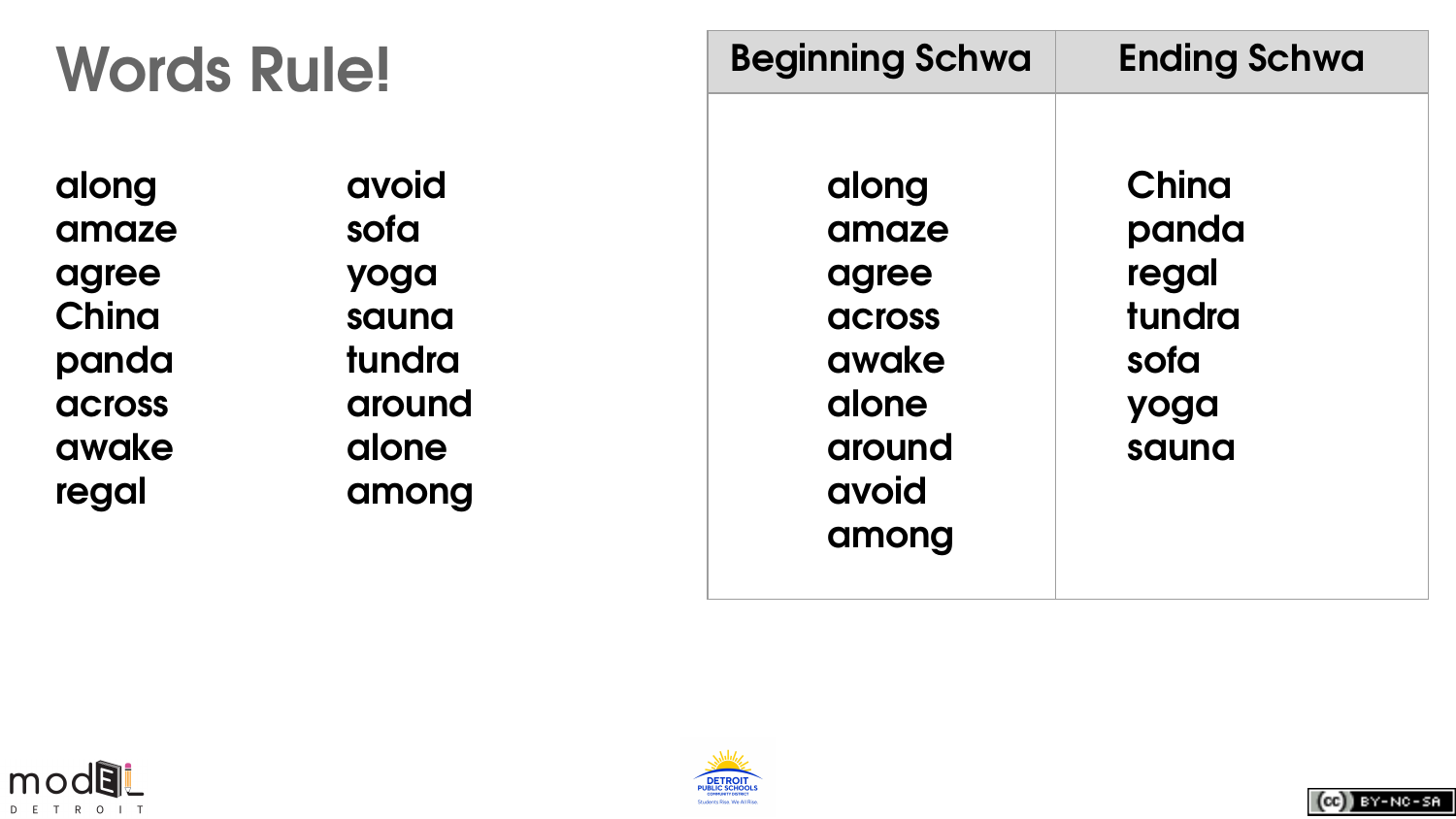

Words Rule!
| Beginning Schwa | Ending Schwa |
| --- | --- |
|  |  |
along		avoid
amaze		sofa
agree		yoga
China		sauna
panda		tundra
across		around
awake		alone
regal		among

along
China
panda
regal
tundra
sofa
yoga
sauna

amaze
agree
across
awake
alone
around
avoid
among